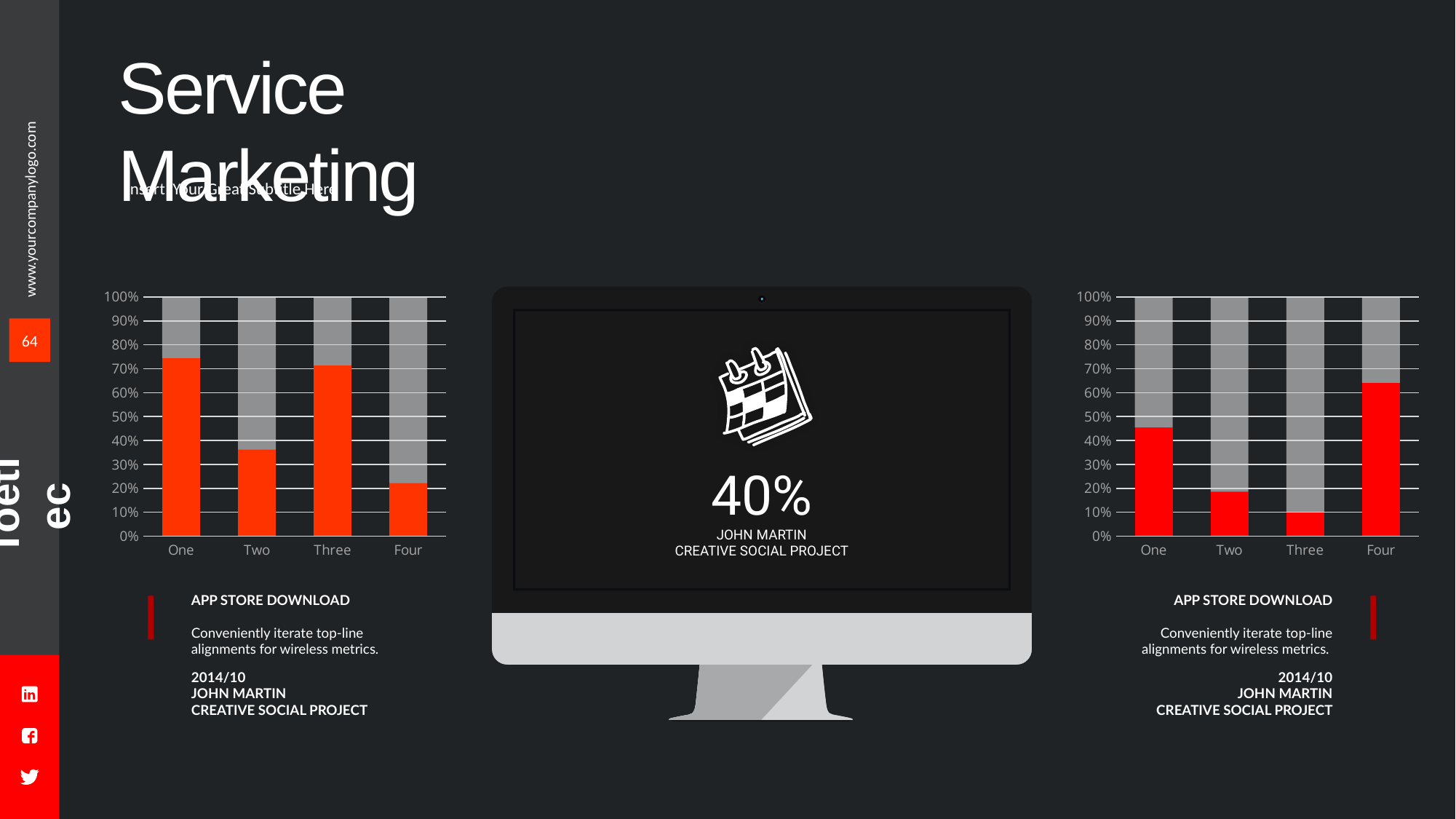

Service Marketing
Insert  Your Great Subtitle Here

### Chart

| Category | Series 1 | Series 2 |
|---|---|---|
| One | 7.0 | 2.4 |
| Two | 2.5 | 4.4 |
| Three | 4.5 | 1.8 |
| Four | 0.8 | 2.8 |

### Chart

| Category | Series 1 | Series 2 |
|---|---|---|
| One | 2.0 | 2.4 |
| Two | 1.0 | 4.4 |
| Three | 0.2 | 1.8 |
| Four | 5.0 | 2.8 |

64

40%
JOHN MARTIN
CREATIVE SOCIAL PROJECT
APP STORE DOWNLOAD

Conveniently iterate top-line alignments for wireless metrics.
APP STORE DOWNLOAD

Conveniently iterate top-line alignments for wireless metrics.

2014/10
JOHN MARTIN
CREATIVE SOCIAL PROJECT
2014/10
JOHN MARTIN
CREATIVE SOCIAL PROJECT